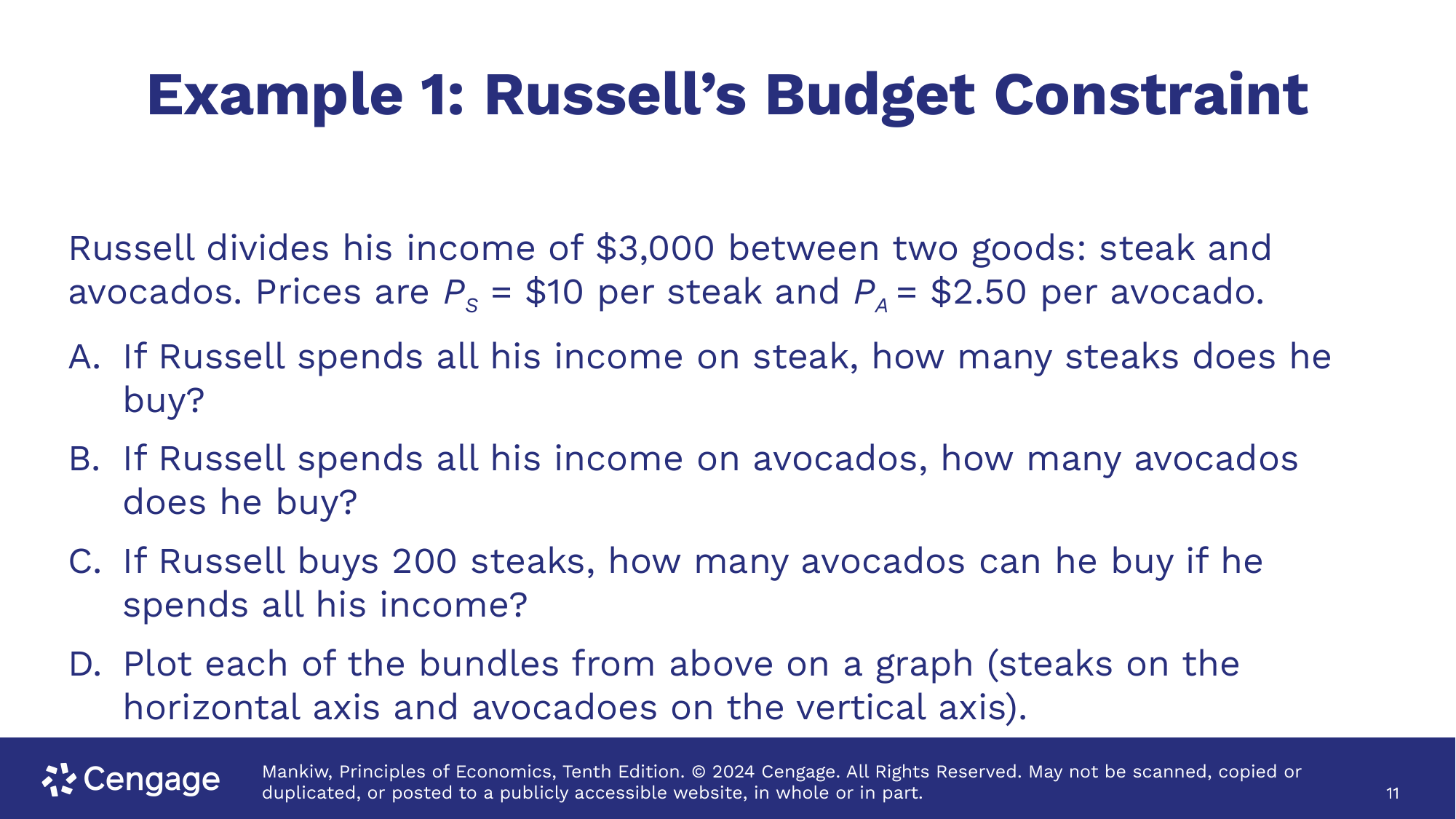

# Example 1: Russell’s Budget Constraint
Russell divides his income of $3,000 between two goods: steak and avocados. Prices are PS = $10 per steak and PA = $2.50 per avocado.
If Russell spends all his income on steak, how many steaks does he buy?
If Russell spends all his income on avocados, how many avocados does he buy?
If Russell buys 200 steaks, how many avocados can he buy if he spends all his income?
Plot each of the bundles from above on a graph (steaks on the horizontal axis and avocadoes on the vertical axis).